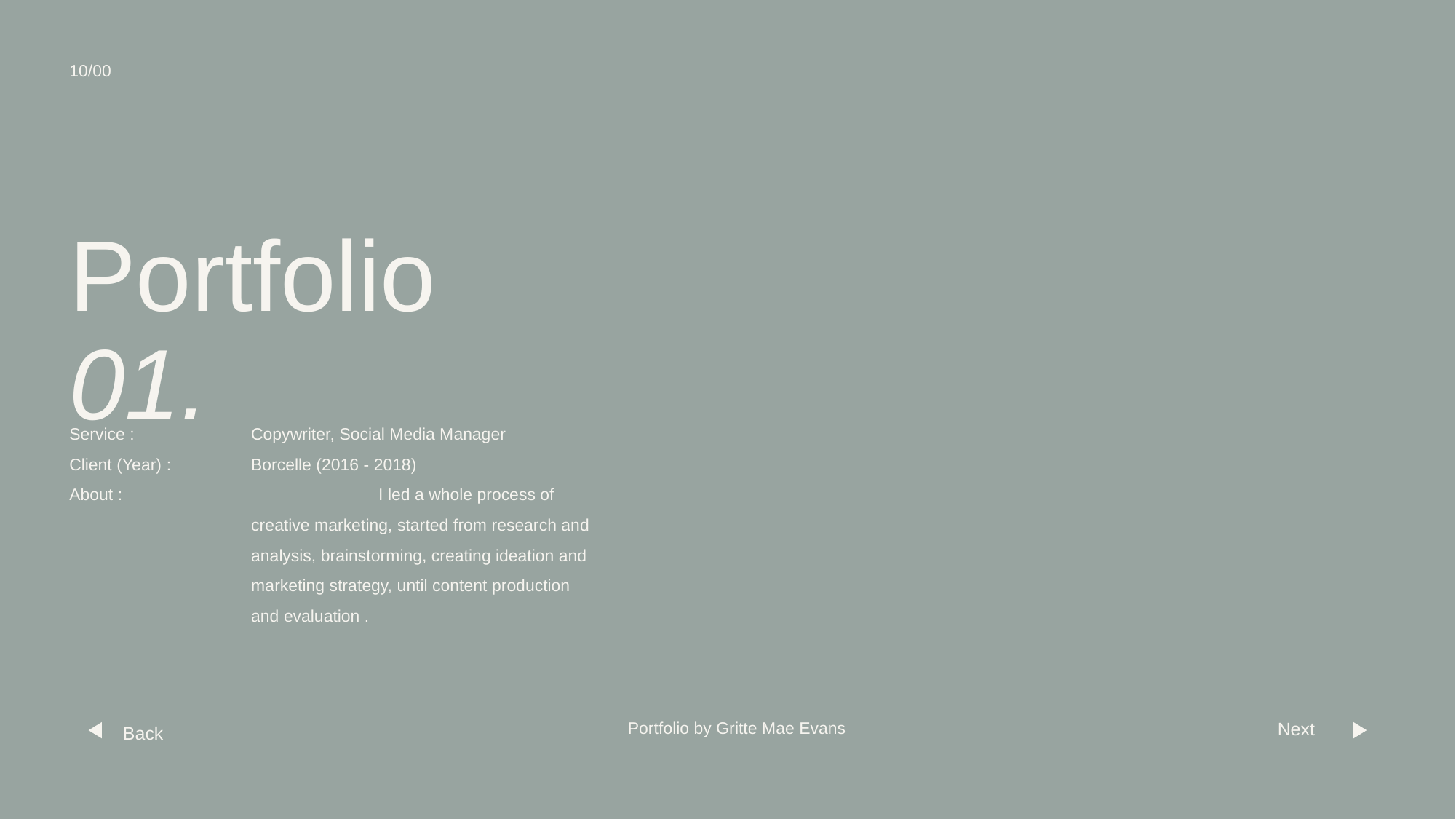

10/00

# Portfolio 01.
Service :
Client (Year) :
About :
Copywriter, Social Media Manager         Borcelle (2016 - 2018)                                                                  I led a whole process of creative marketing, started from research and analysis, brainstorming, creating ideation and marketing strategy, until content production and evaluation .
Portfolio by Gritte Mae Evans
Next
Back